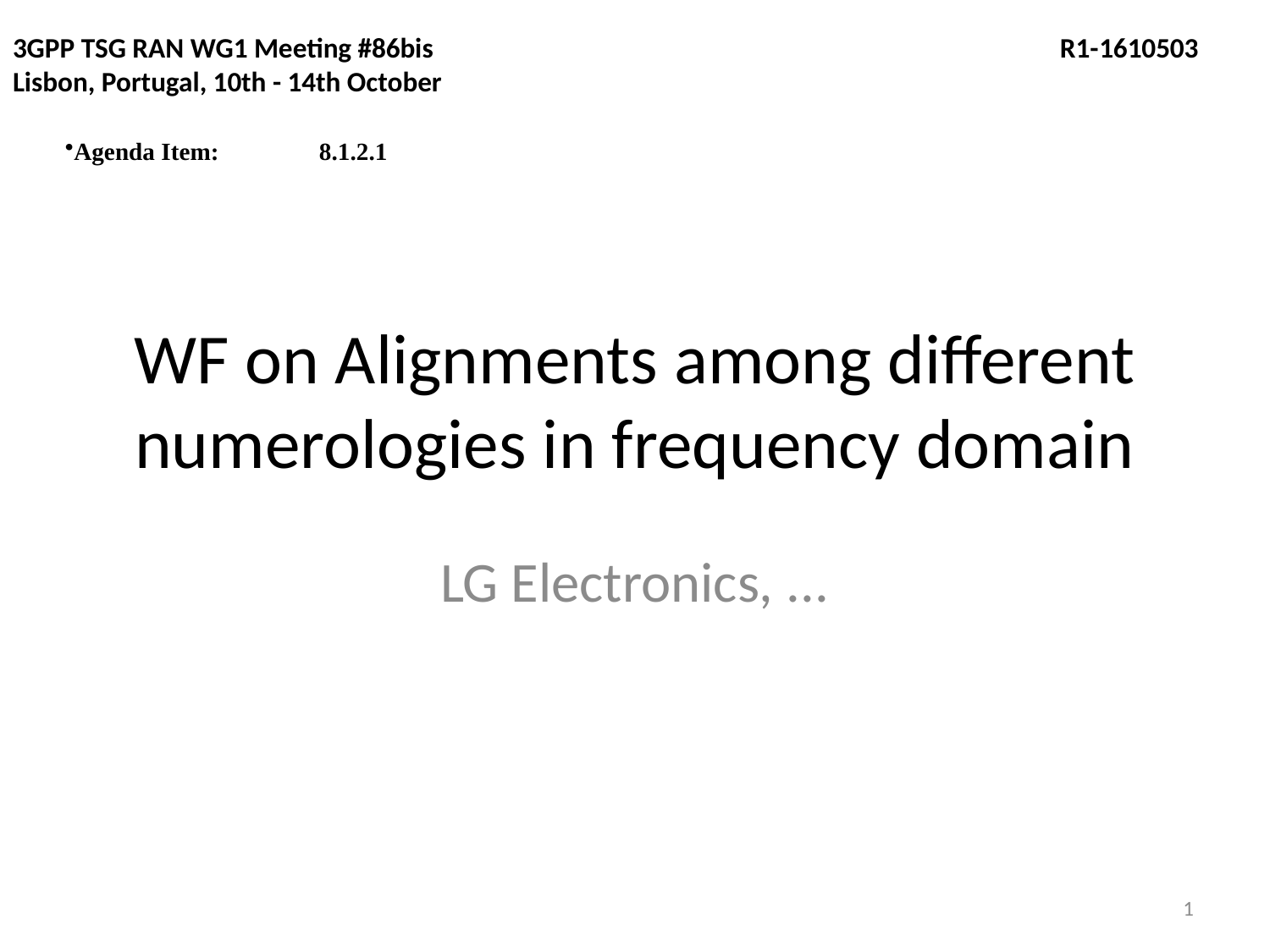

3GPP TSG RAN WG1 Meeting #86bis	                                                                                     R1-1610503
Lisbon, Portugal, 10th - 14th October

Agenda Item:	8.1.2.1

# WF on Alignments among different numerologies in frequency domain
LG Electronics, ...
1